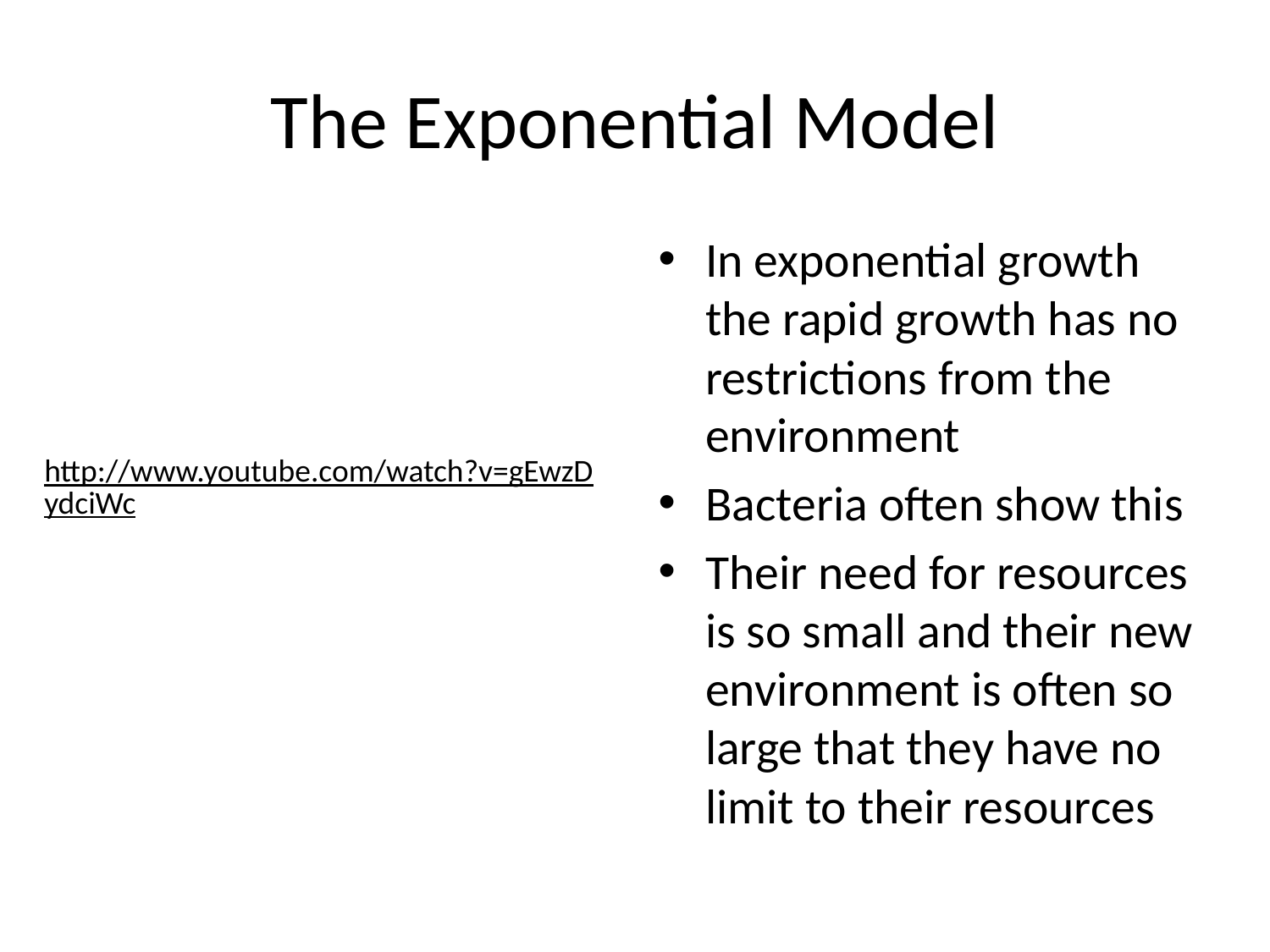

# The Exponential Model
In exponential growth the rapid growth has no restrictions from the environment
Bacteria often show this
Their need for resources is so small and their new environment is often so large that they have no limit to their resources
http://www.youtube.com/watch?v=gEwzDydciWc